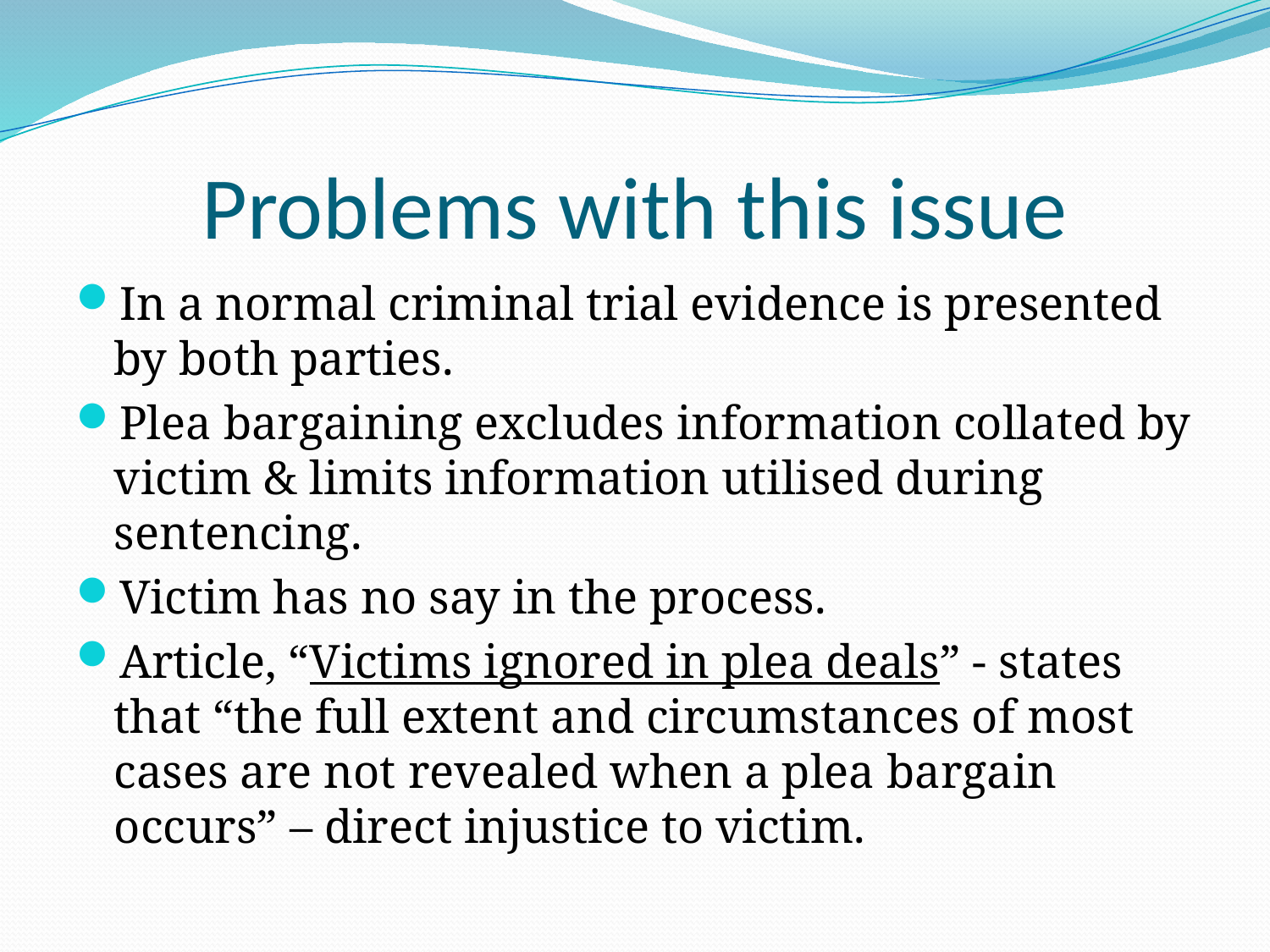

# Problems with this issue
In a normal criminal trial evidence is presented by both parties.
Plea bargaining excludes information collated by victim & limits information utilised during sentencing.
Victim has no say in the process.
Article, “Victims ignored in plea deals” - states that “the full extent and circumstances of most cases are not revealed when a plea bargain occurs” – direct injustice to victim.